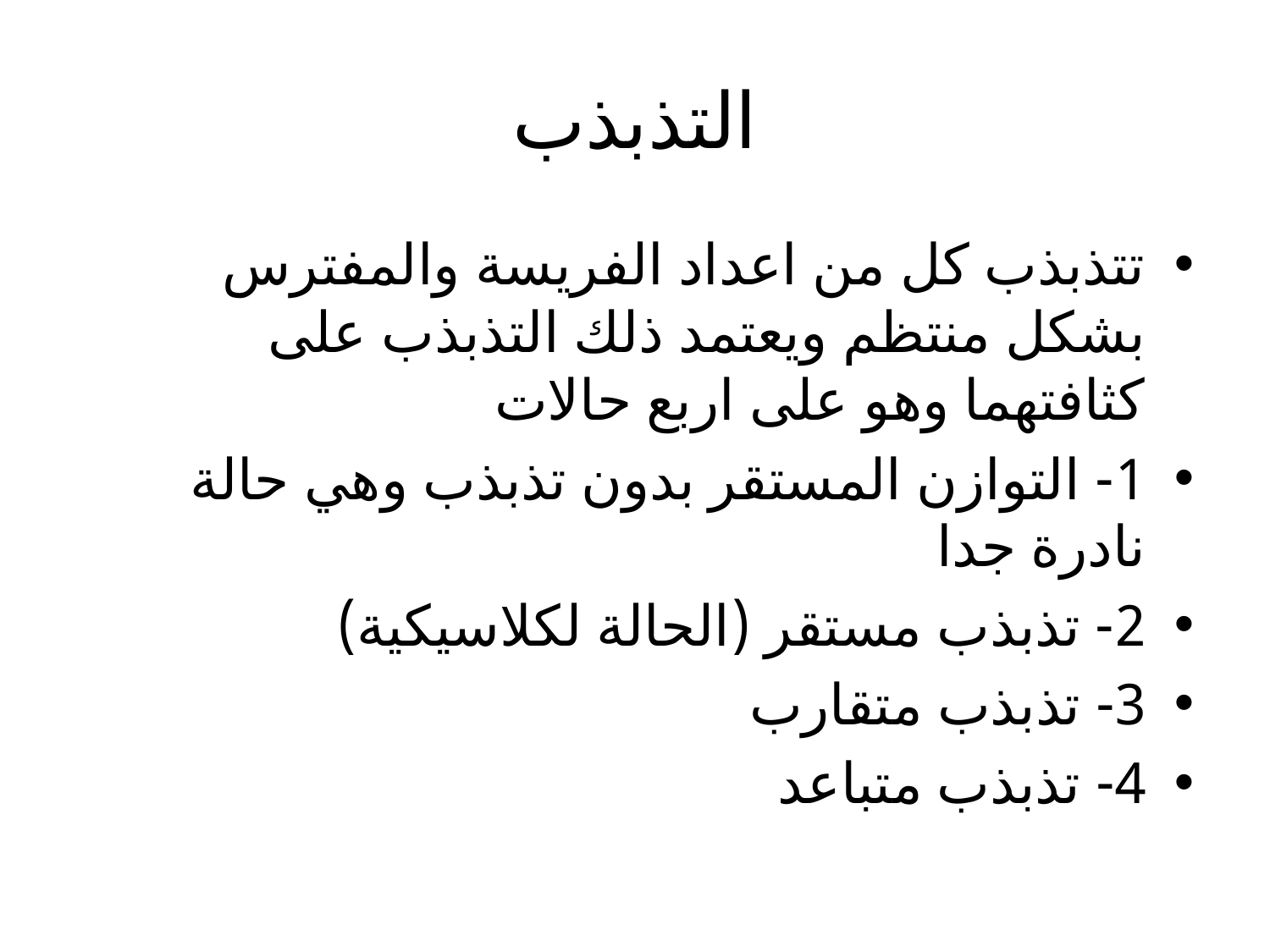

# التذبذب
تتذبذب كل من اعداد الفريسة والمفترس بشكل منتظم ويعتمد ذلك التذبذب على كثافتهما وهو على اربع حالات
1- التوازن المستقر بدون تذبذب وهي حالة نادرة جدا
2- تذبذب مستقر (الحالة لكلاسيكية)
3- تذبذب متقارب
4- تذبذب متباعد